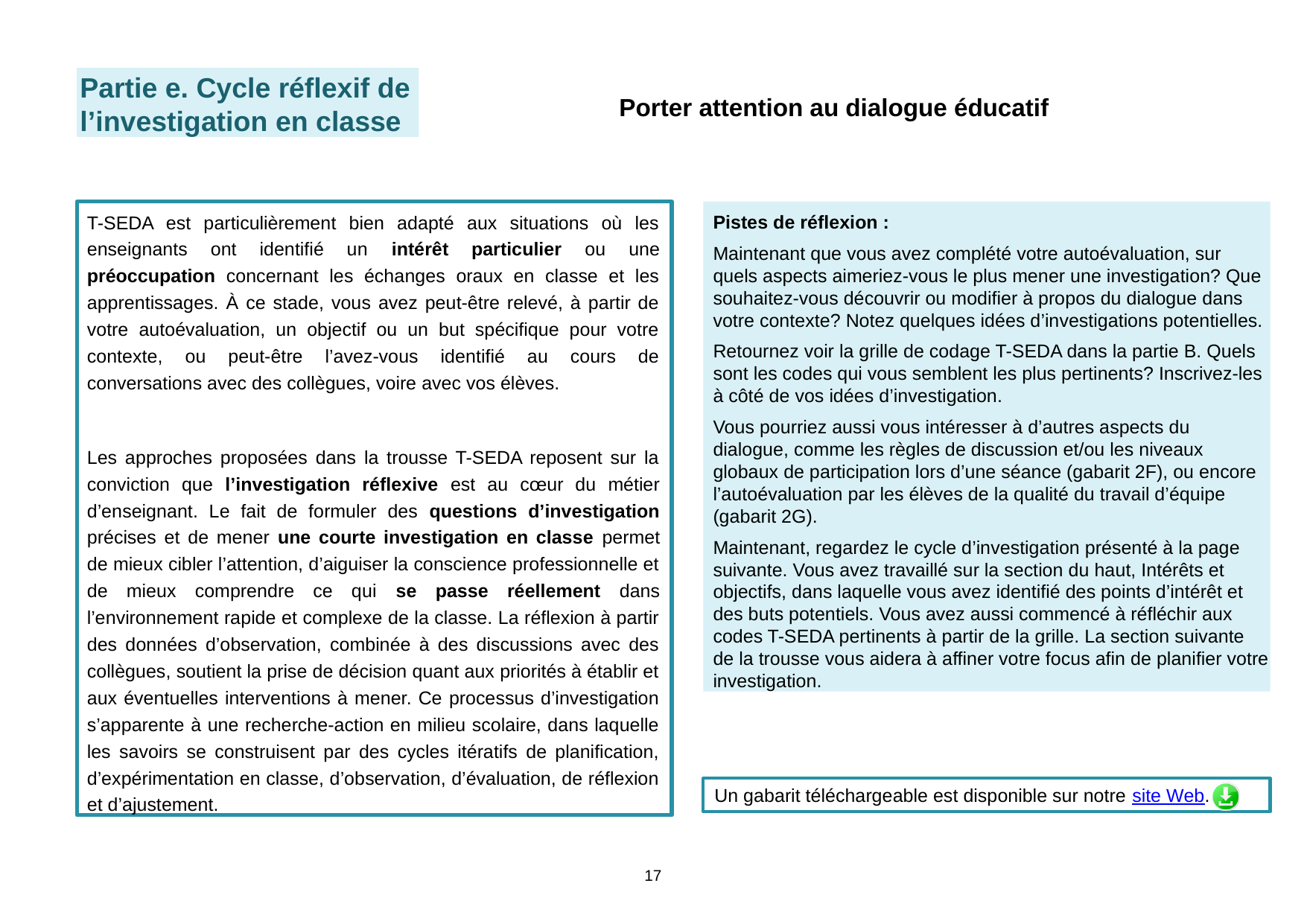

Partie e. Cycle réflexif de l’investigation en classe
Porter attention au dialogue éducatif
Pistes de réflexion :
Maintenant que vous avez complété votre autoévaluation, sur quels aspects aimeriez-vous le plus mener une investigation? Que souhaitez-vous découvrir ou modifier à propos du dialogue dans votre contexte? Notez quelques idées d’investigations potentielles.
Retournez voir la grille de codage T-SEDA dans la partie B. Quels sont les codes qui vous semblent les plus pertinents? Inscrivez-les à côté de vos idées d’investigation.
Vous pourriez aussi vous intéresser à d’autres aspects du dialogue, comme les règles de discussion et/ou les niveaux globaux de participation lors d’une séance (gabarit 2F), ou encore l’autoévaluation par les élèves de la qualité du travail d’équipe (gabarit 2G).
Maintenant, regardez le cycle d’investigation présenté à la page suivante. Vous avez travaillé sur la section du haut, Intérêts et objectifs, dans laquelle vous avez identifié des points d’intérêt et des buts potentiels. Vous avez aussi commencé à réfléchir aux codes T-SEDA pertinents à partir de la grille. La section suivante de la trousse vous aidera à affiner votre focus afin de planifier votre investigation.
T-SEDA est particulièrement bien adapté aux situations où les enseignants ont identifié un intérêt particulier ou une préoccupation concernant les échanges oraux en classe et les apprentissages. À ce stade, vous avez peut-être relevé, à partir de votre autoévaluation, un objectif ou un but spécifique pour votre contexte, ou peut-être l’avez-vous identifié au cours de conversations avec des collègues, voire avec vos élèves.

Les approches proposées dans la trousse T-SEDA reposent sur la conviction que l’investigation réflexive est au cœur du métier d’enseignant. Le fait de formuler des questions d’investigation précises et de mener une courte investigation en classe permet de mieux cibler l’attention, d’aiguiser la conscience professionnelle et de mieux comprendre ce qui se passe réellement dans l’environnement rapide et complexe de la classe. La réflexion à partir des données d’observation, combinée à des discussions avec des collègues, soutient la prise de décision quant aux priorités à établir et aux éventuelles interventions à mener. Ce processus d’investigation s’apparente à une recherche-action en milieu scolaire, dans laquelle les savoirs se construisent par des cycles itératifs de planification, d’expérimentation en classe, d’observation, d’évaluation, de réflexion et d’ajustement.
Un gabarit téléchargeable est disponible sur notre site Web.

17